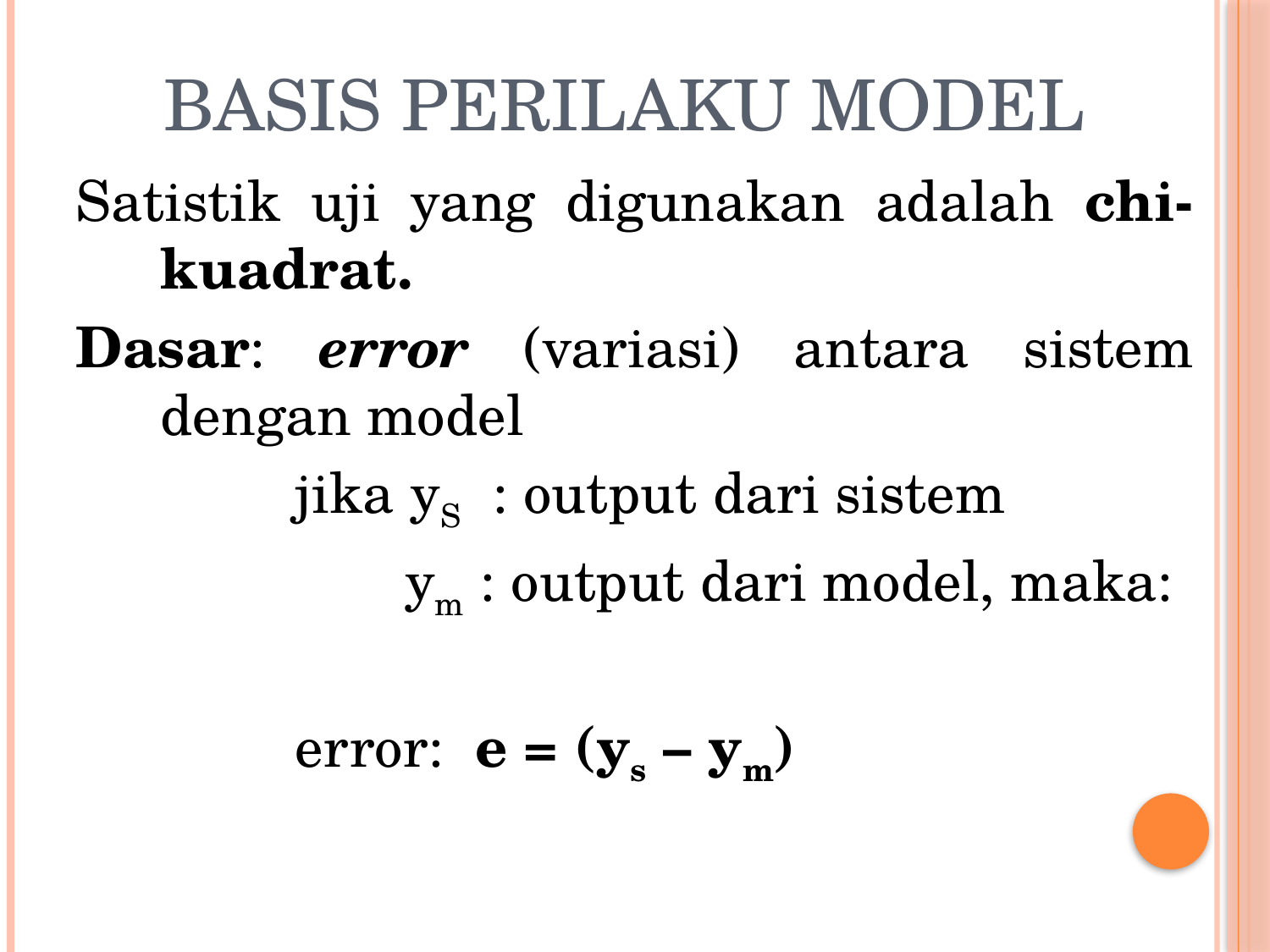

# Basis Perilaku Model
Satistik uji yang digunakan adalah chi-kuadrat.
Dasar: error (variasi) antara sistem dengan model
              jika yS  : output dari sistem
                     ym : output dari model, maka:

              error:  e = (ys – ym)